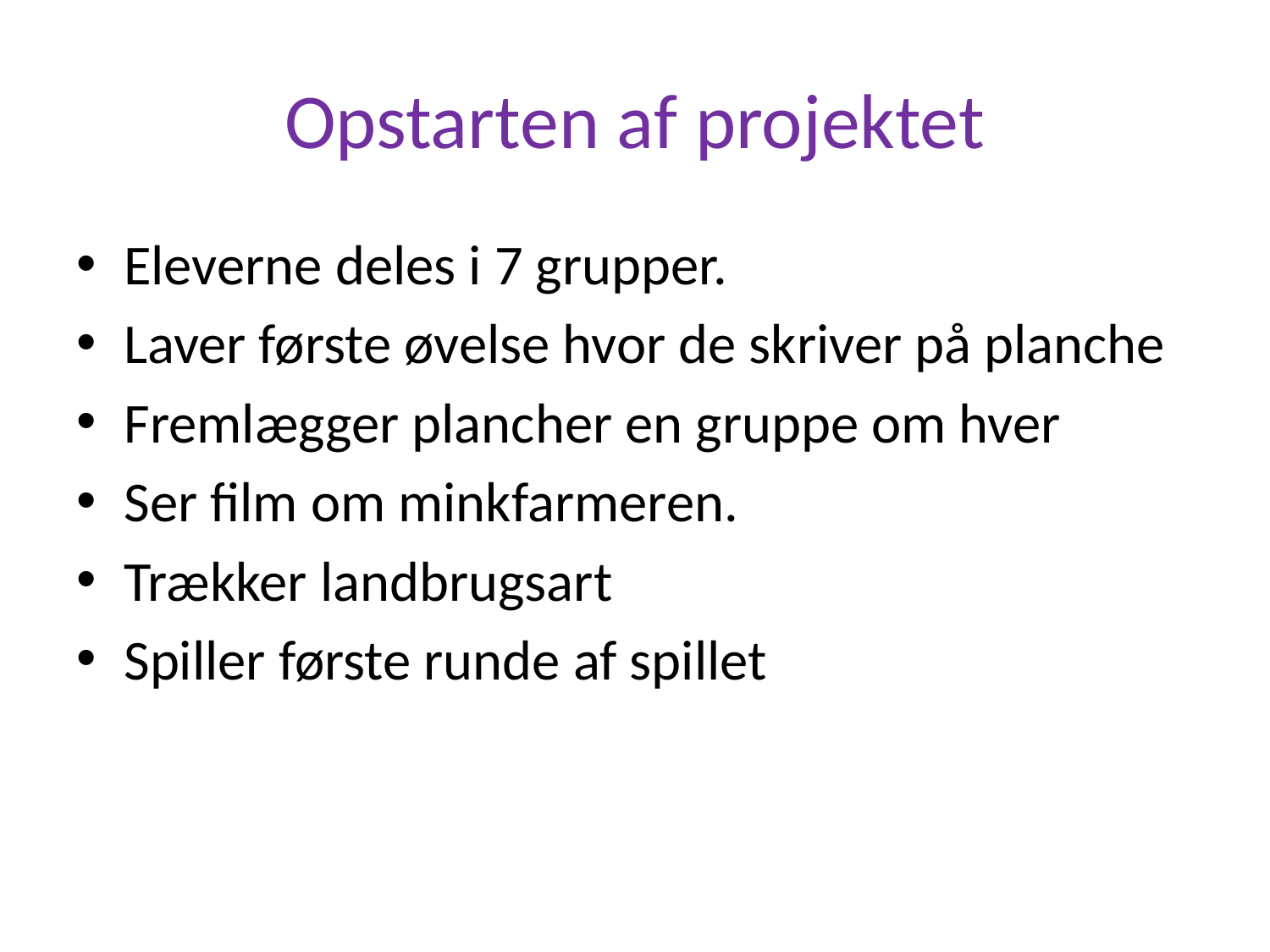

# Opstarten af projektet
Eleverne deles i 7 grupper.
Laver første øvelse hvor de skriver på planche
Fremlægger plancher en gruppe om hver
Ser film om minkfarmeren.
Trækker landbrugsart
Spiller første runde af spillet